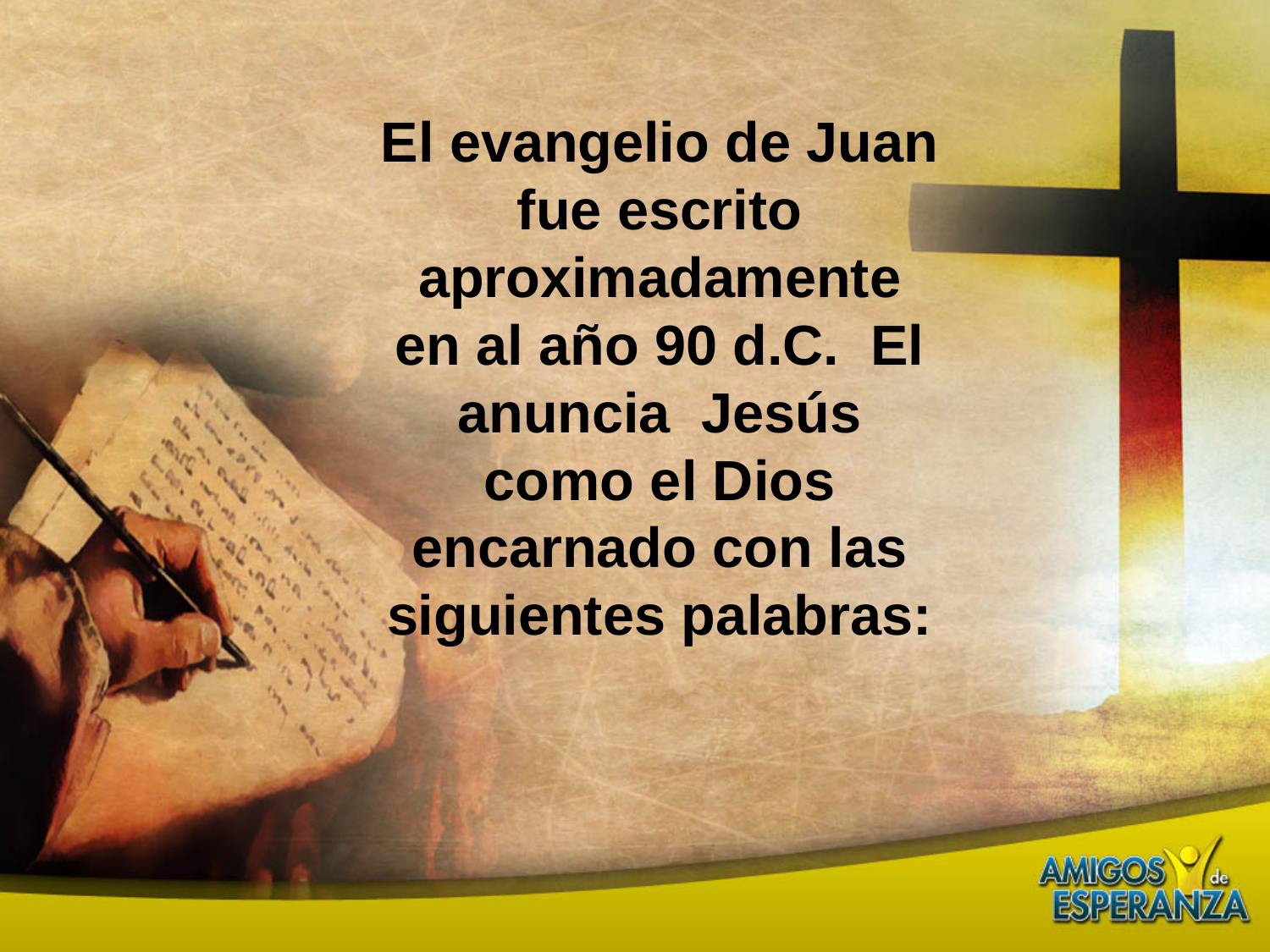

El evangelio de Juan fue escrito aproximadamente en al año 90 d.C.  El anuncia  Jesús como el Dios encarnado con las siguientes palabras: